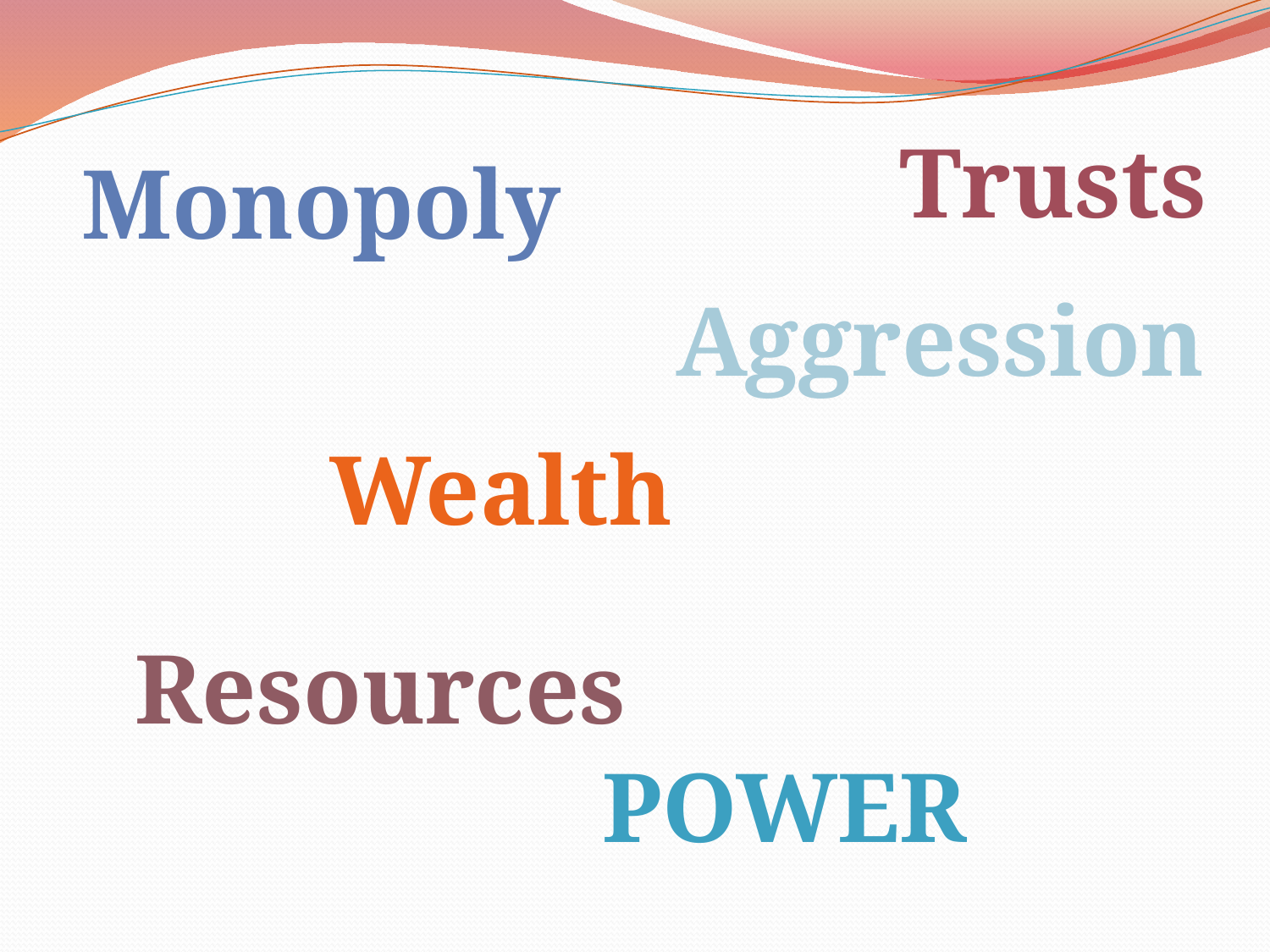

#
Trusts
Monopoly

Aggression
Wealth

Resources
Power